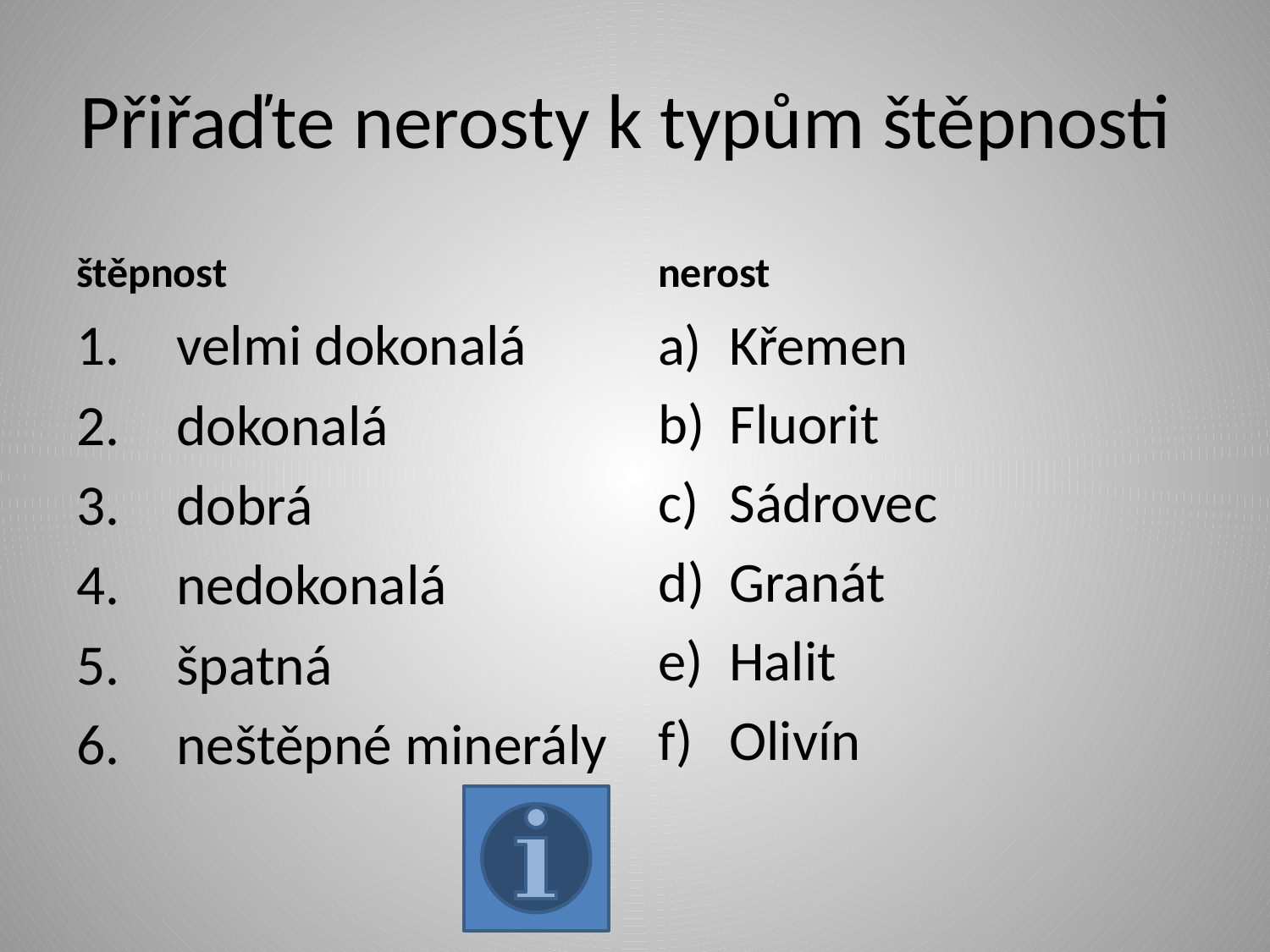

# Přiřaďte nerosty k typům štěpnosti
štěpnost
nerost
velmi dokonalá
dokonalá
dobrá
nedokonalá
špatná
neštěpné minerály

Křemen
Fluorit
Sádrovec
Granát
Halit
Olivín